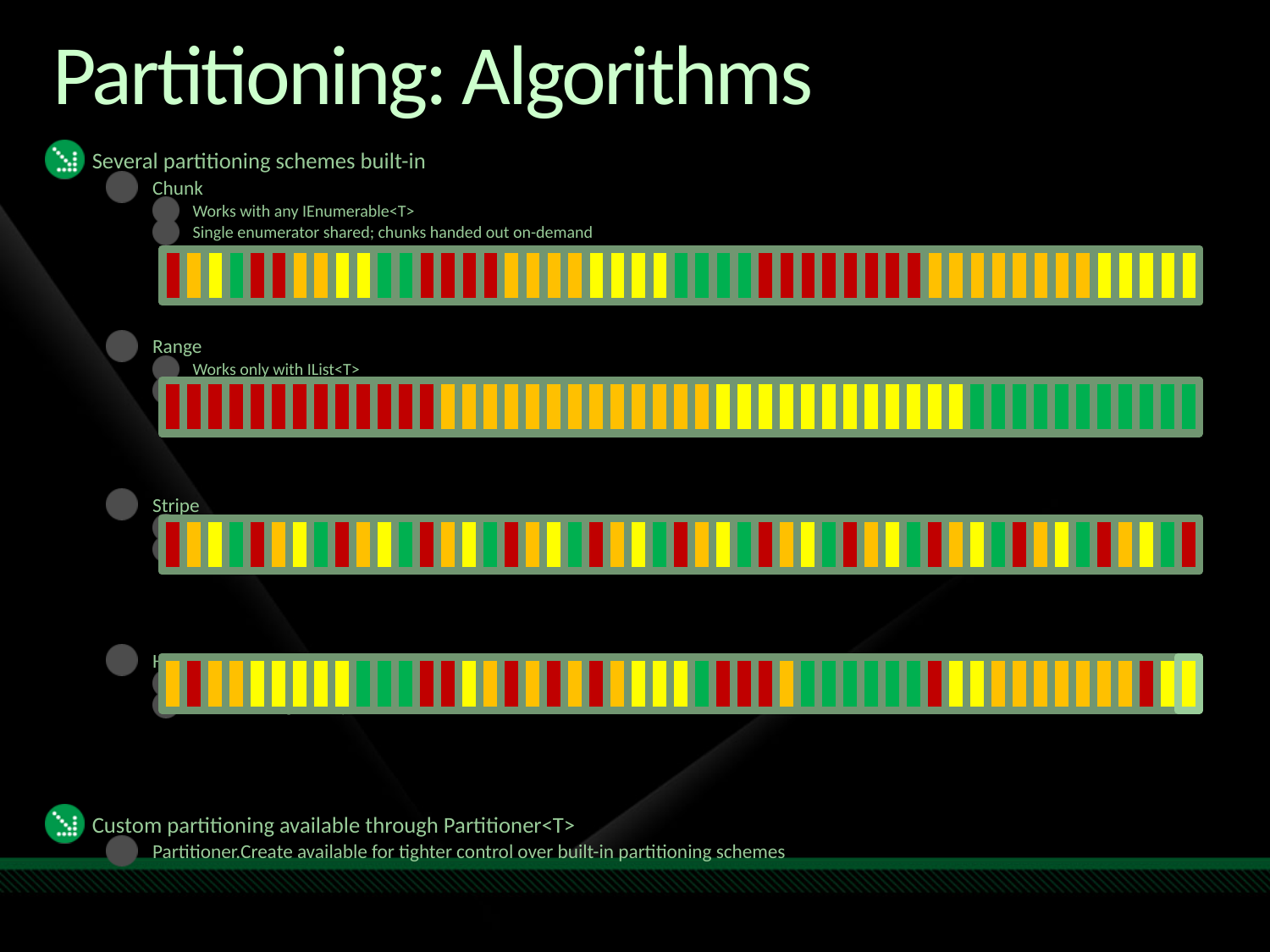

# Partitioning: Algorithms
Several partitioning schemes built-in
Chunk
Works with any IEnumerable<T>
Single enumerator shared; chunks handed out on-demand

Range
Works only with IList<T>
Input divided into contiguous regions, one per partition

Stripe
Works only with IList<T>
Elements handed out round-robin to each partition

Hash
Works with any IEnumerable<T>
Elements assigned to partition based on hash code

Custom partitioning available through Partitioner<T>
Partitioner.Create available for tighter control over built-in partitioning schemes